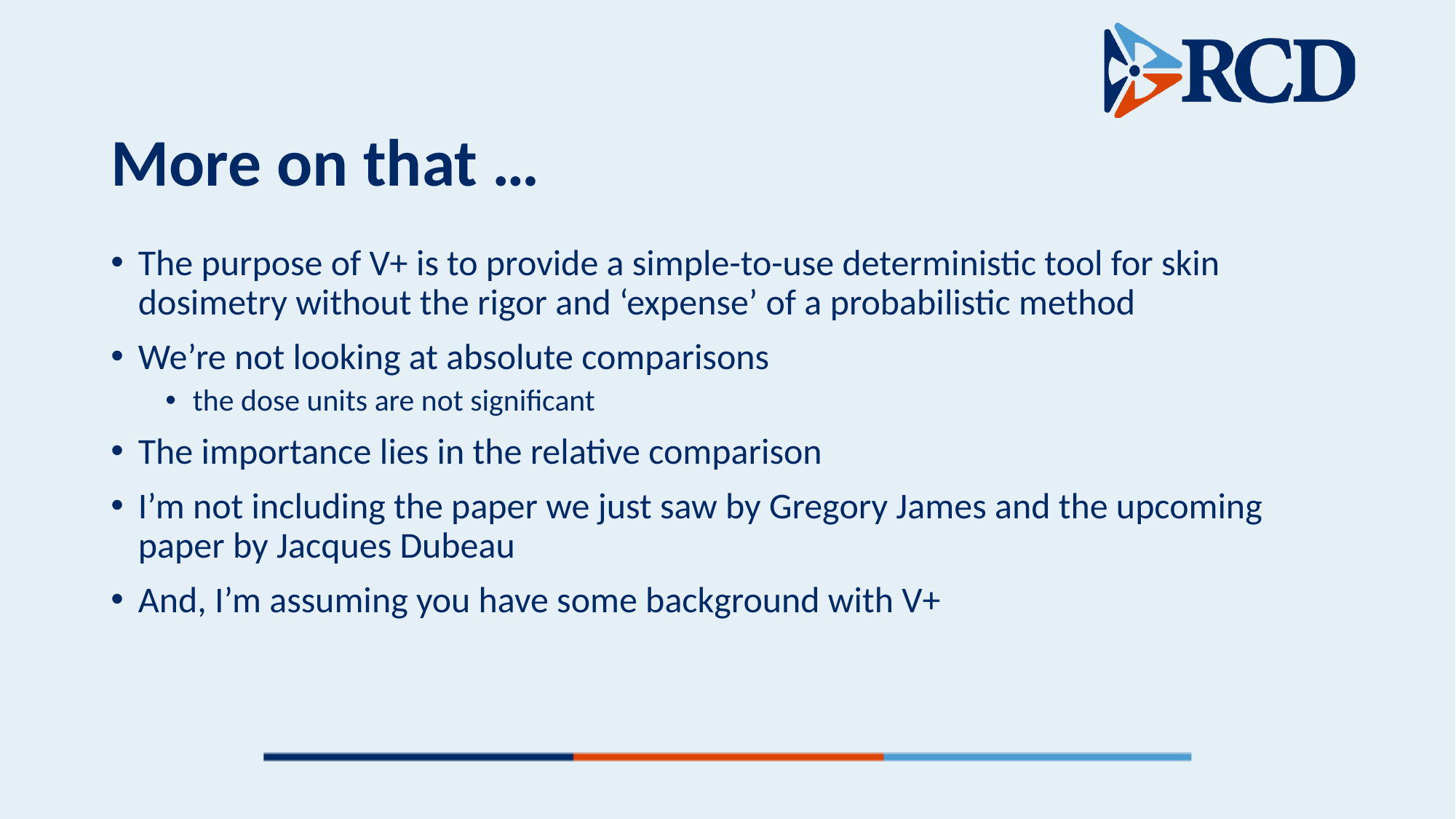

# More on that …
The purpose of V+ is to provide a simple-to-use deterministic tool for skin dosimetry without the rigor and ‘expense’ of a probabilistic method
We’re not looking at absolute comparisons
the dose units are not significant
The importance lies in the relative comparison
I’m not including the paper we just saw by Gregory James and the upcoming paper by Jacques Dubeau
And, I’m assuming you have some background with V+